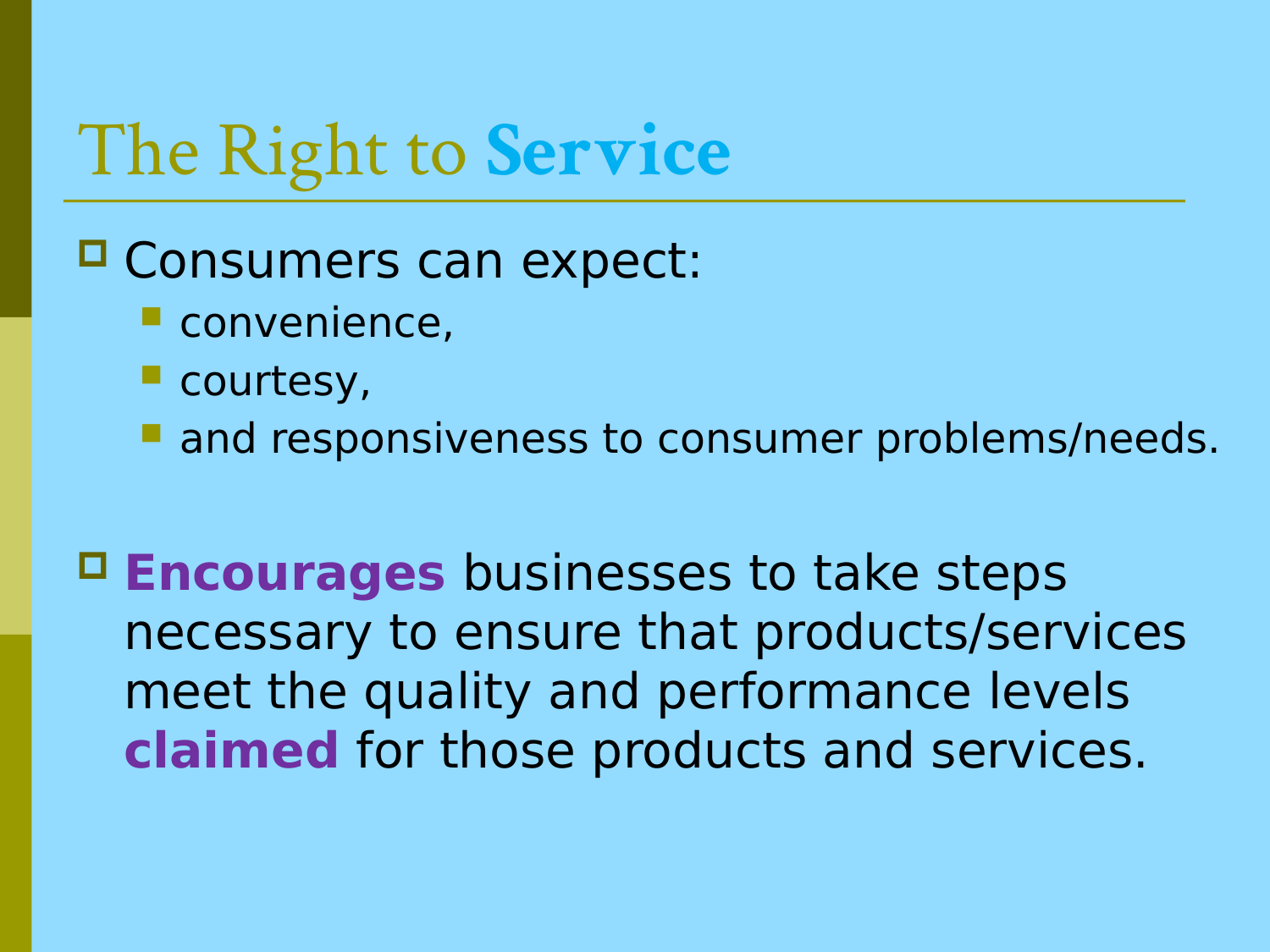

# The Right to Service
Consumers can expect:
convenience,
courtesy,
and responsiveness to consumer problems/needs.

Encourages businesses to take steps necessary to ensure that products/services meet the quality and performance levels claimed for those products and services.